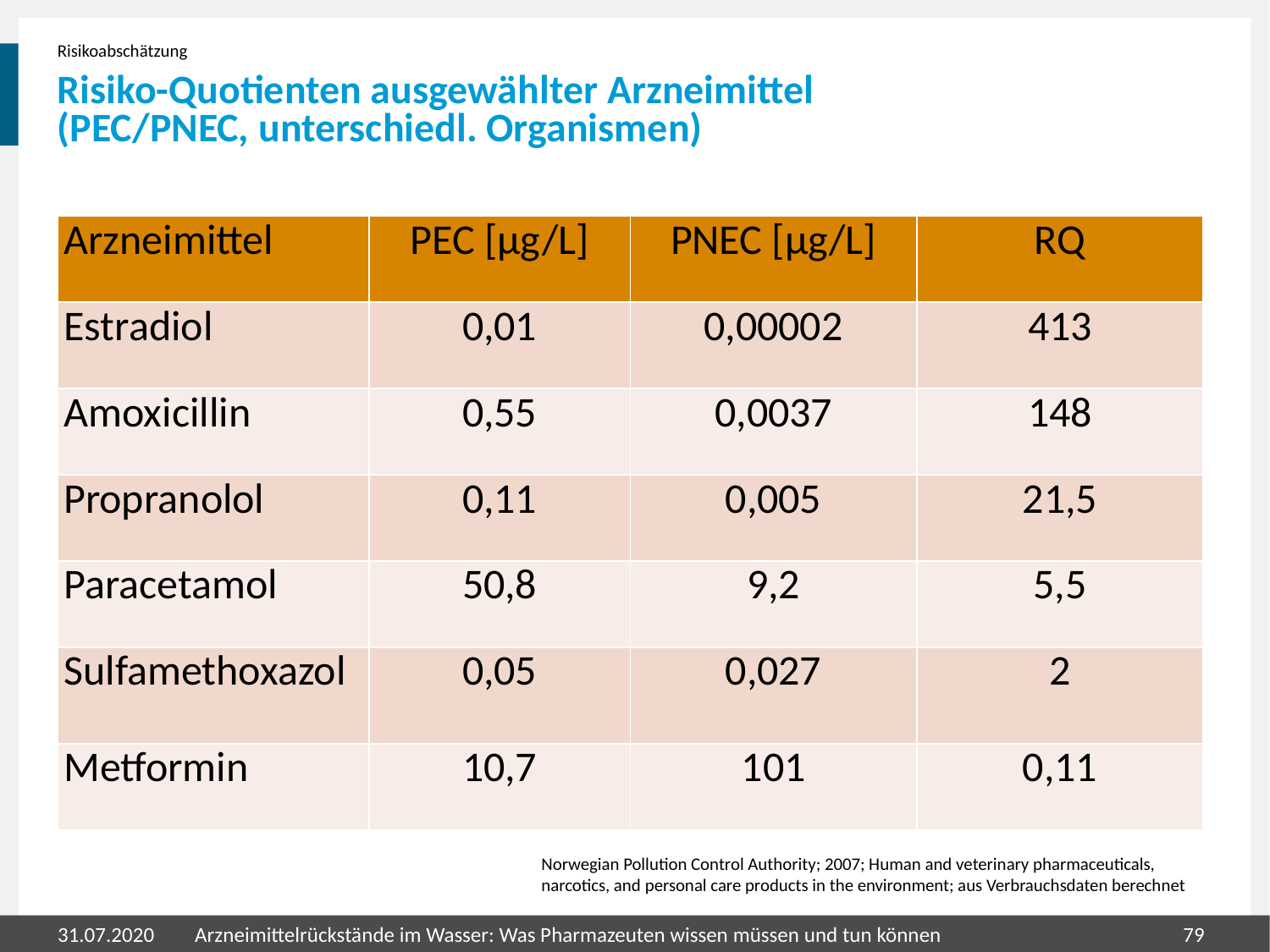

Risikoabschätzung

# Risiko-Quotienten ausgewählter Arzneimittel (PEC/PNEC, unterschiedl. Organismen)
| Arzneimittel | PEC [µg/L] | PNEC [µg/L] | RQ |
| --- | --- | --- | --- |
| Estradiol | 0,01 | 0,00002 | 413 |
| Amoxicillin | 0,55 | 0,0037 | 148 |
| Propranolol | 0,11 | 0,005 | 21,5 |
| Paracetamol | 50,8 | 9,2 | 5,5 |
| Sulfamethoxazol | 0,05 | 0,027 | 2 |
| Metformin | 10,7 | 101 | 0,11 |
Norwegian Pollution Control Authority; 2007; Human and veterinary pharmaceuticals, narcotics, and personal care products in the environment; aus Verbrauchsdaten berechnet
31.07.2020
Arzneimittelrückstände im Wasser: Was Pharmazeuten wissen müssen und tun können
79